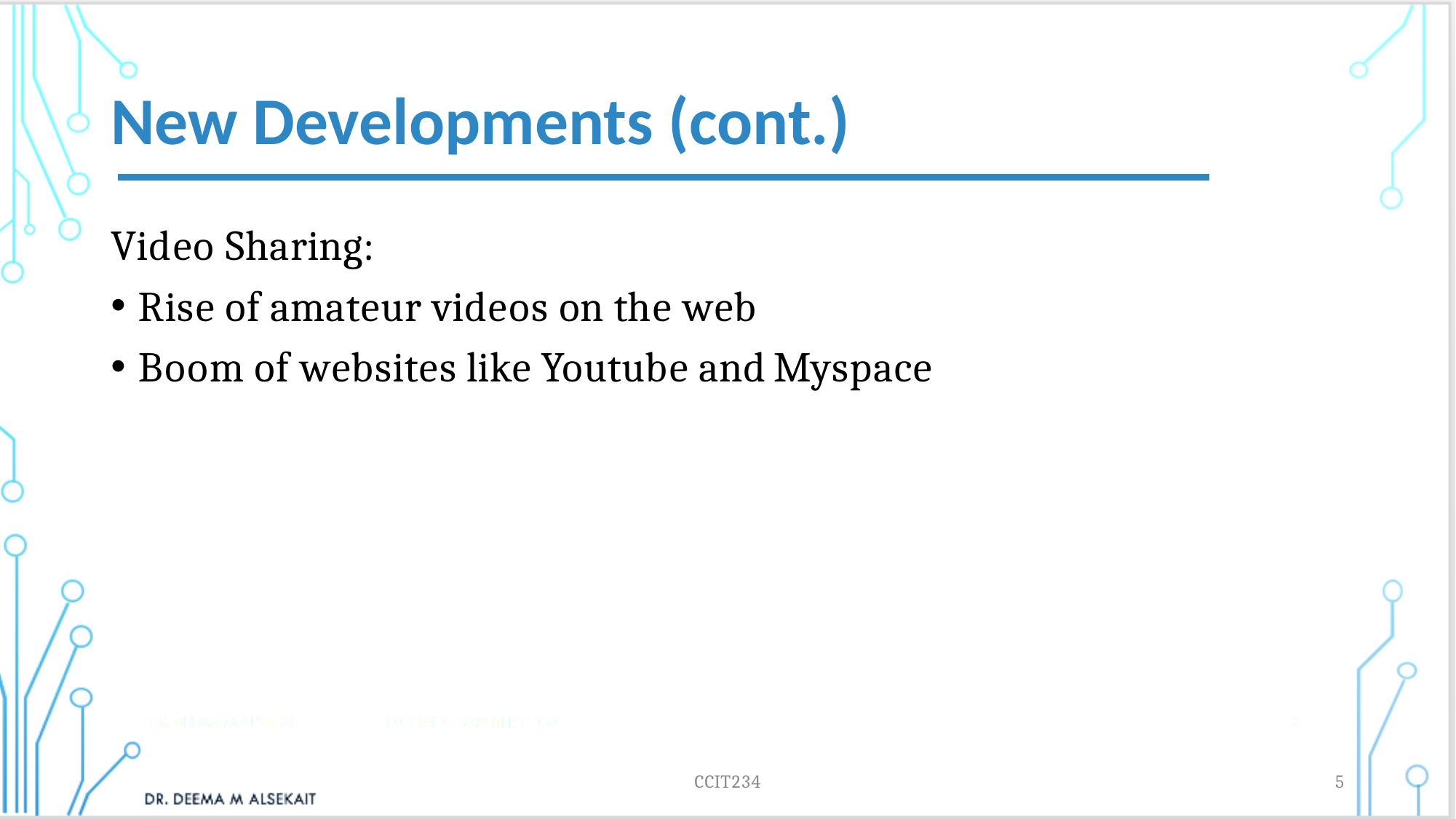

# New Developments (cont.)
Video Sharing:
Rise of amateur videos on the web
Boom of websites like Youtube and Myspace
CCIT234
5